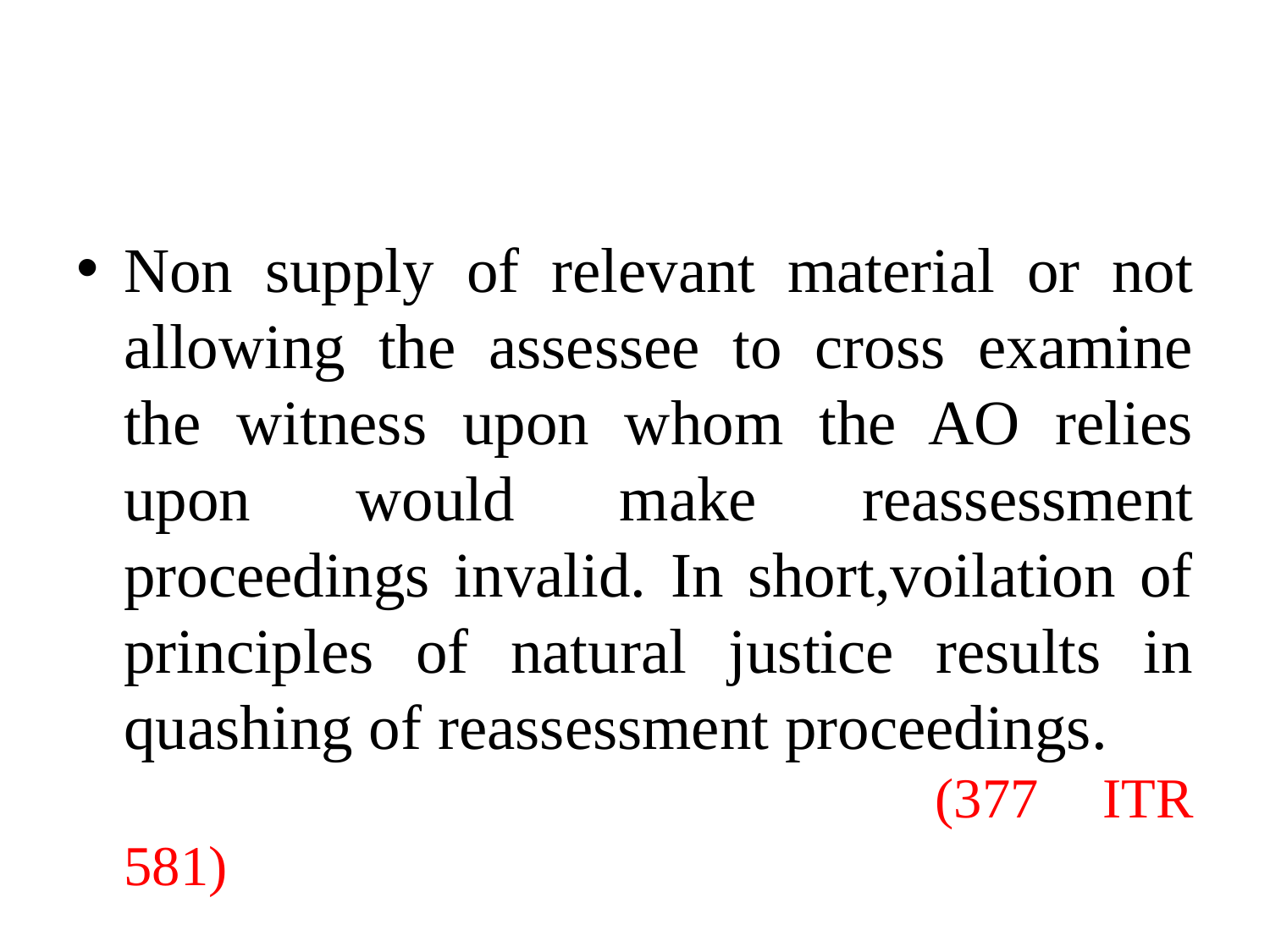

#
Non supply of relevant material or not allowing the assessee to cross examine the witness upon whom the AO relies upon would make reassessment proceedings invalid. In short,voilation of principles of natural justice results in quashing of reassessment proceedings.        						(377 ITR 581)